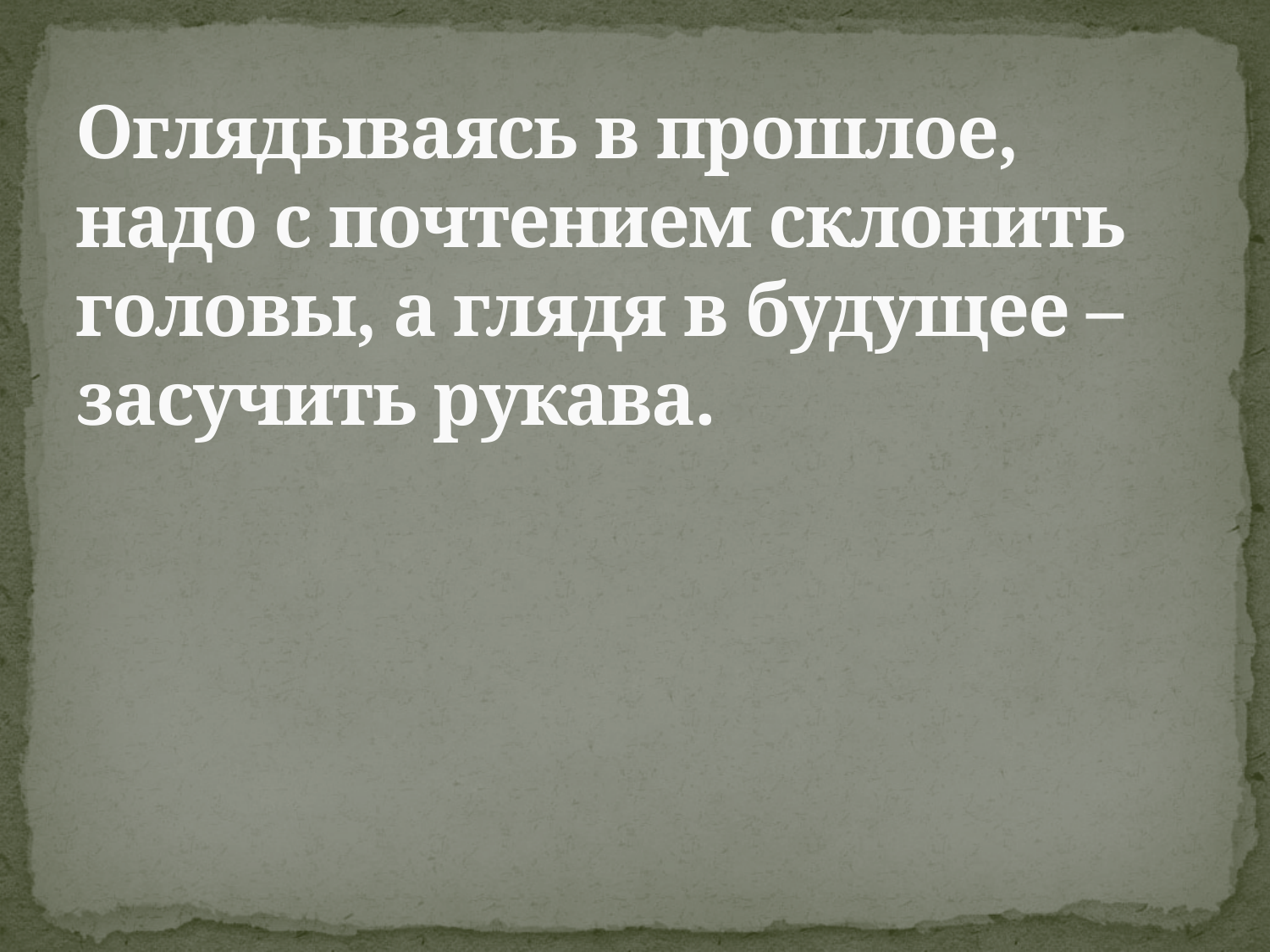

# Оглядываясь в прошлое, надо с почтением склонить головы, а глядя в будущее – засучить рукава.